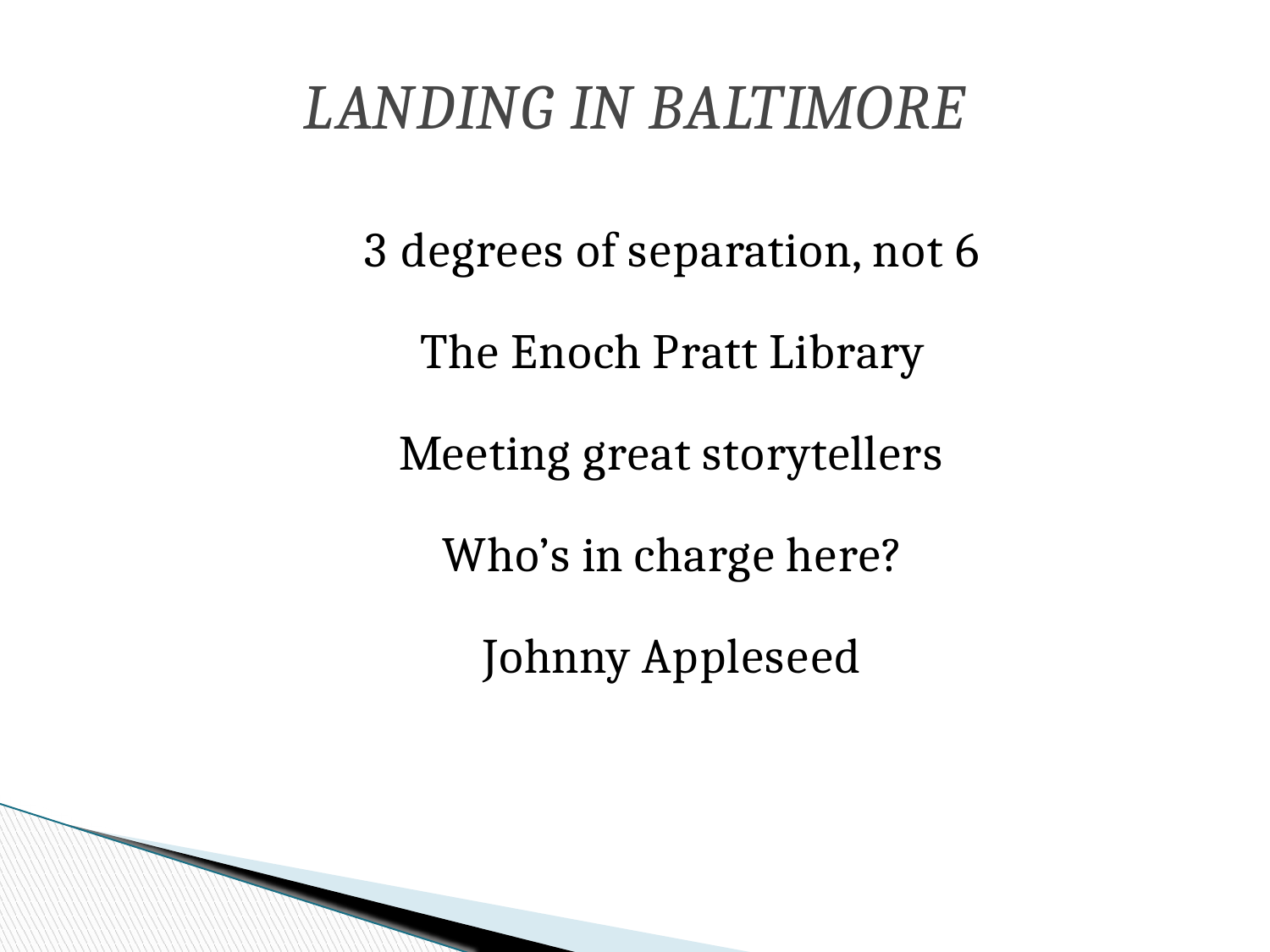

Landing In Baltimore
3 degrees of separation, not 6
The Enoch Pratt Library
Meeting great storytellers
Who’s in charge here?
Johnny Appleseed